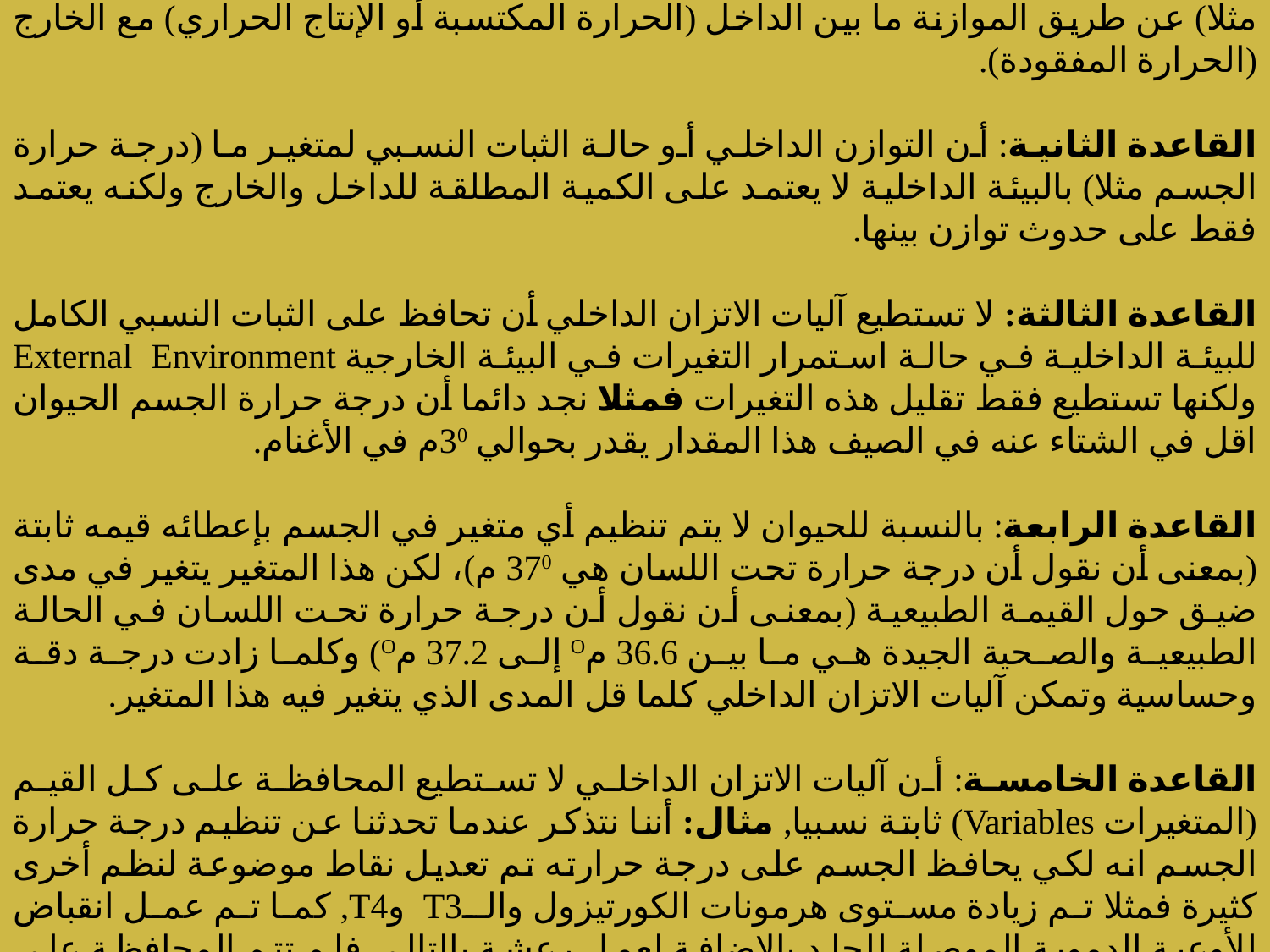

قواعد الاتزان الداخلي:
القاعدة الأولى: وهى أن الجسم يقوم بعمل ثبات نسبي لمتغير ما (درجة حرارة الجسم مثلا) عن طريق الموازنة ما بين الداخل (الحرارة المكتسبة أو الإنتاج الحراري) مع الخارج (الحرارة المفقودة).

القاعدة الثانية: أن التوازن الداخلي أو حالة الثبات النسبي لمتغير ما (درجة حرارة الجسم مثلا) بالبيئة الداخلية لا يعتمد على الكمية المطلقة للداخل والخارج ولكنه يعتمد فقط على حدوث توازن بينها.

القاعدة الثالثة: لا تستطيع آليات الاتزان الداخلي أن تحافظ على الثبات النسبي الكامل للبيئة الداخلية في حالة استمرار التغيرات في البيئة الخارجية External Environment ولكنها تستطيع فقط تقليل هذه التغيرات فمثلا نجد دائما أن درجة حرارة الجسم الحيوان اقل في الشتاء عنه في الصيف هذا المقدار يقدر بحوالي 30م في الأغنام.

القاعدة الرابعة: بالنسبة للحيوان لا يتم تنظيم أي متغير في الجسم بإعطائه قيمه ثابتة (بمعنى أن نقول أن درجة حرارة تحت اللسان هي 370 م)، لكن هذا المتغير يتغير في مدى ضيق حول القيمة الطبيعية (بمعنى أن نقول أن درجة حرارة تحت اللسان في الحالة الطبيعية والصحية الجيدة هي ما بين 36.6 مO إلى 37.2 مO) وكلما زادت درجة دقة وحساسية وتمكن آليات الاتزان الداخلي كلما قل المدى الذي يتغير فيه هذا المتغير.

القاعدة الخامسة: أن آليات الاتزان الداخلي لا تستطيع المحافظة على كل القيم (المتغيرات Variables) ثابتة نسبيا, مثال: أننا نتذكر عندما تحدثنا عن تنظيم درجة حرارة الجسم انه لكي يحافظ الجسم على درجة حرارته تم تعديل نقاط موضوعة لنظم أخرى كثيرة فمثلا تم زيادة مستوى هرمونات الكورتيزول والـT3  وT4, كما تم عمل انقباض للأوعية الدموية الموصلة للجلد بالإضافة لعمل رعشة بالتالي فلم تتم المحافظة على درجة حرارة الجسم إلا من خلال تغيرات كبيرة في نقاط موضعه قد حدثت وتم تحريك هذه النقاط عن القيمة الطبيعية وهو ما يسمى بتضارب الاحتياجات Clashing Demands.